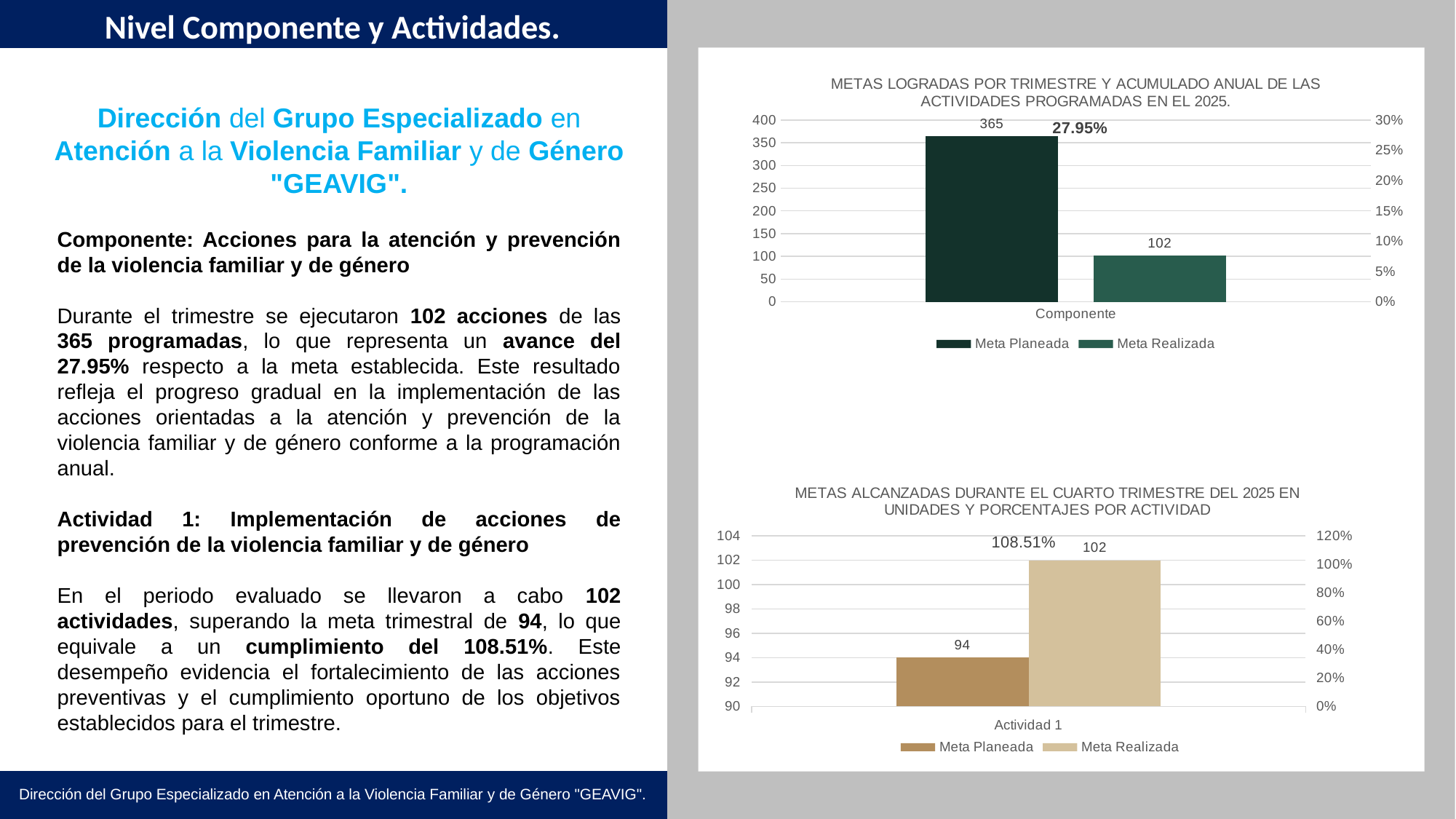

Nivel Componente y Actividades.

### Chart: METAS LOGRADAS POR TRIMESTRE Y ACUMULADO ANUAL DE LAS ACTIVIDADES PROGRAMADAS EN EL 2025.

| Category | Meta Planeada | Meta Realizada |  |
|---|---|---|---|
| Componente | 365.0 | 102.0 | 0.27945205479452057 |
Dirección del Grupo Especializado en Atención a la Violencia Familiar y de Género "GEAVIG".
Componente: Acciones para la atención y prevención de la violencia familiar y de género

Durante el trimestre se ejecutaron 102 acciones de las 365 programadas, lo que representa un avance del 27.95% respecto a la meta establecida. Este resultado refleja el progreso gradual en la implementación de las acciones orientadas a la atención y prevención de la violencia familiar y de género conforme a la programación anual.

Actividad 1: Implementación de acciones de prevención de la violencia familiar y de género

En el periodo evaluado se llevaron a cabo 102 actividades, superando la meta trimestral de 94, lo que equivale a un cumplimiento del 108.51%. Este desempeño evidencia el fortalecimiento de las acciones preventivas y el cumplimiento oportuno de los objetivos establecidos para el trimestre.

### Chart: METAS ALCANZADAS DURANTE EL CUARTO TRIMESTRE DEL 2025 EN UNIDADES Y PORCENTAJES POR ACTIVIDAD

| Category | Meta Planeada | Meta Realizada |  |
|---|---|---|---|
| Actividad 1 | 94.0 | 102.0 | 1.0851063829787233 |
Dirección del Grupo Especializado en Atención a la Violencia Familiar y de Género "GEAVIG".